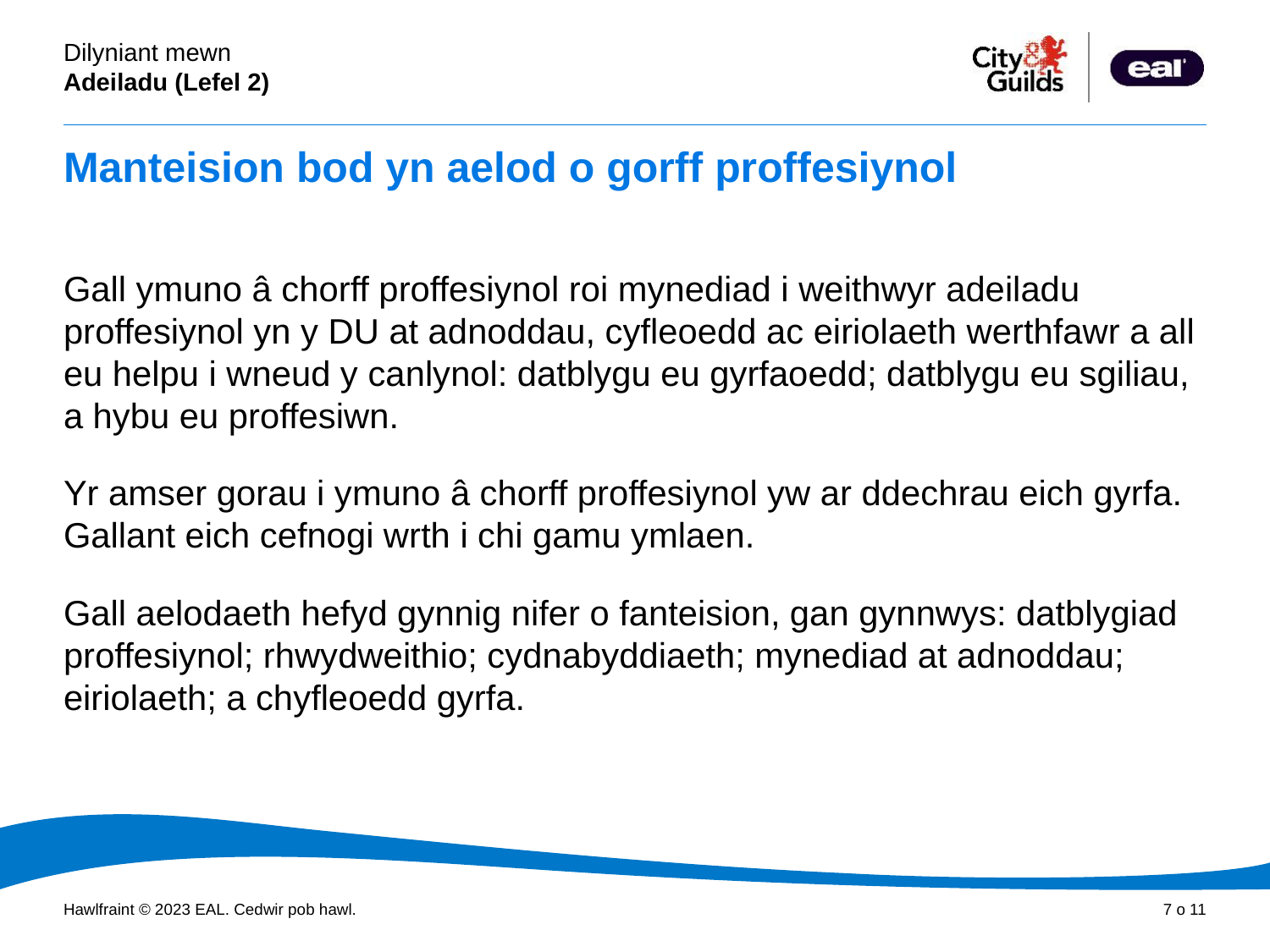

# Manteision bod yn aelod o gorff proffesiynol
Gall ymuno â chorff proffesiynol roi mynediad i weithwyr adeiladu proffesiynol yn y DU at adnoddau, cyfleoedd ac eiriolaeth werthfawr a all eu helpu i wneud y canlynol: datblygu eu gyrfaoedd; datblygu eu sgiliau, a hybu eu proffesiwn.
Yr amser gorau i ymuno â chorff proffesiynol yw ar ddechrau eich gyrfa. Gallant eich cefnogi wrth i chi gamu ymlaen.
Gall aelodaeth hefyd gynnig nifer o fanteision, gan gynnwys: datblygiad proffesiynol; rhwydweithio; cydnabyddiaeth; mynediad at adnoddau; eiriolaeth; a chyfleoedd gyrfa.